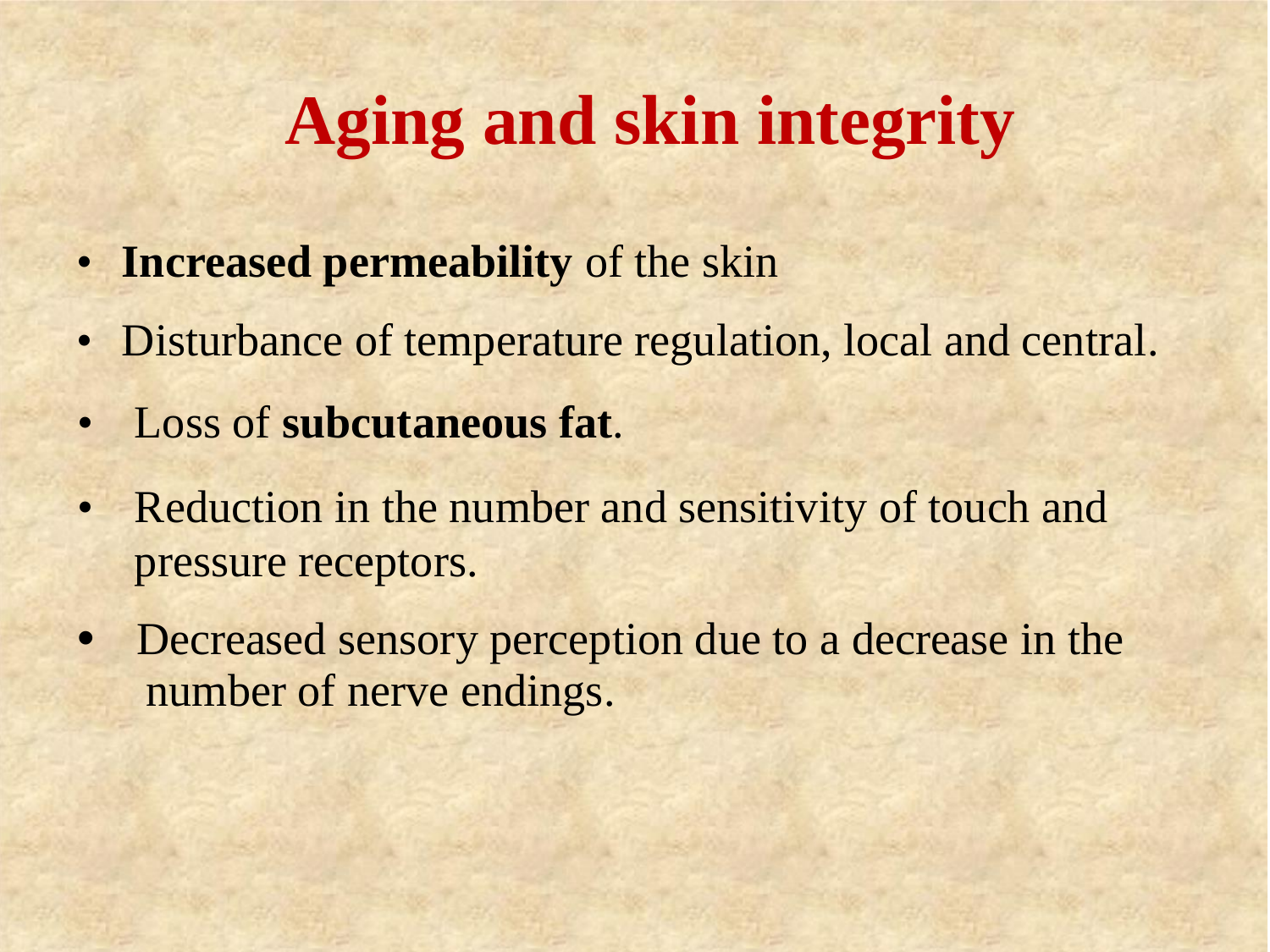

Aging and skin integrity
• Increased permeability of the skin

• Disturbance of temperature regulation, local and central.
•  Loss of subcutaneous fat.

•  Reduction in the number and sensitivity of touch and
     pressure receptors.

•  Decreased sensory perception due to a decrease in the
      number of nerve endings.